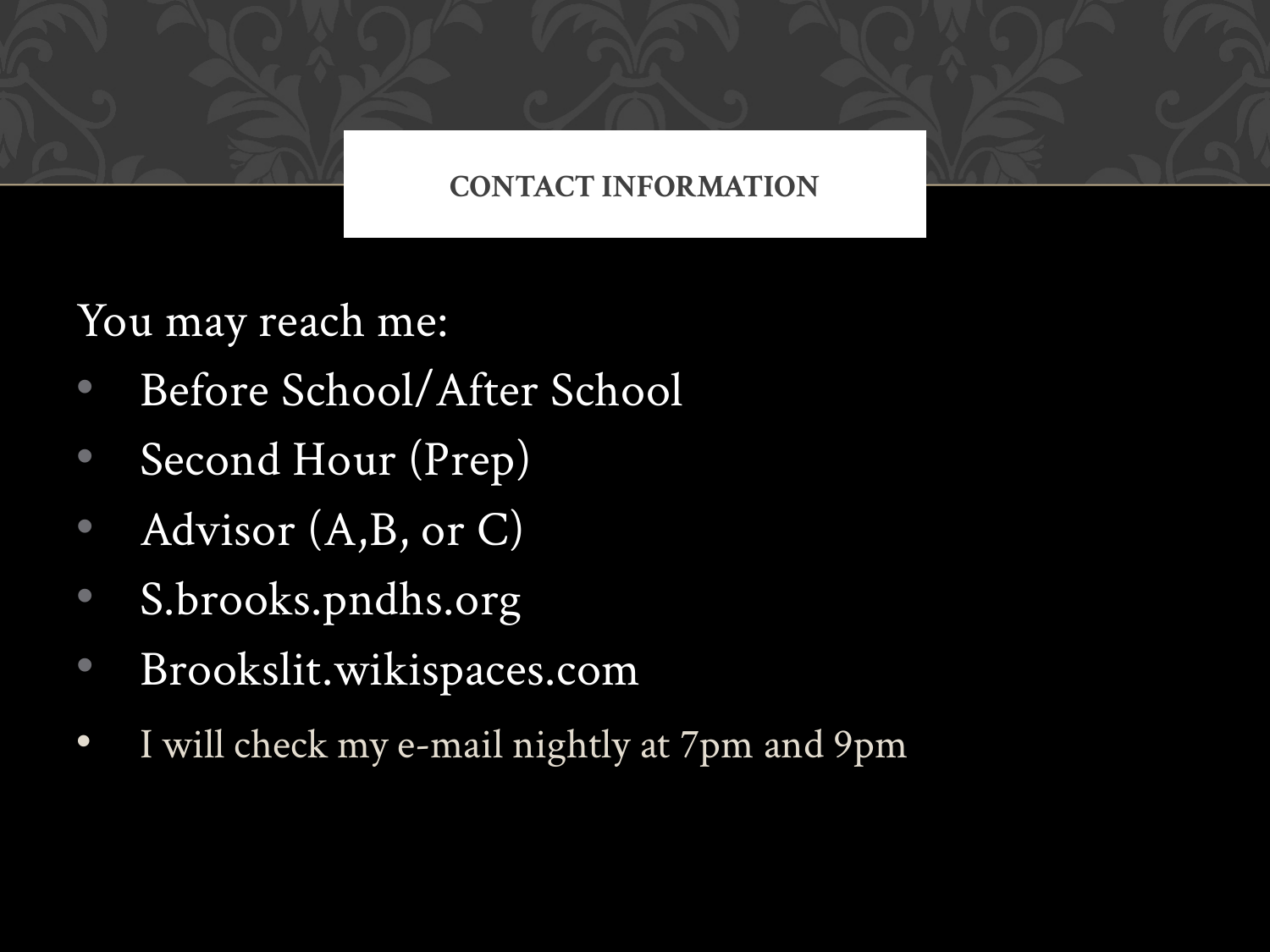

# Contact Information
You may reach me:
Before School/After School
Second Hour (Prep)
Advisor (A,B, or C)
S.brooks.pndhs.org
Brookslit.wikispaces.com
I will check my e-mail nightly at 7pm and 9pm